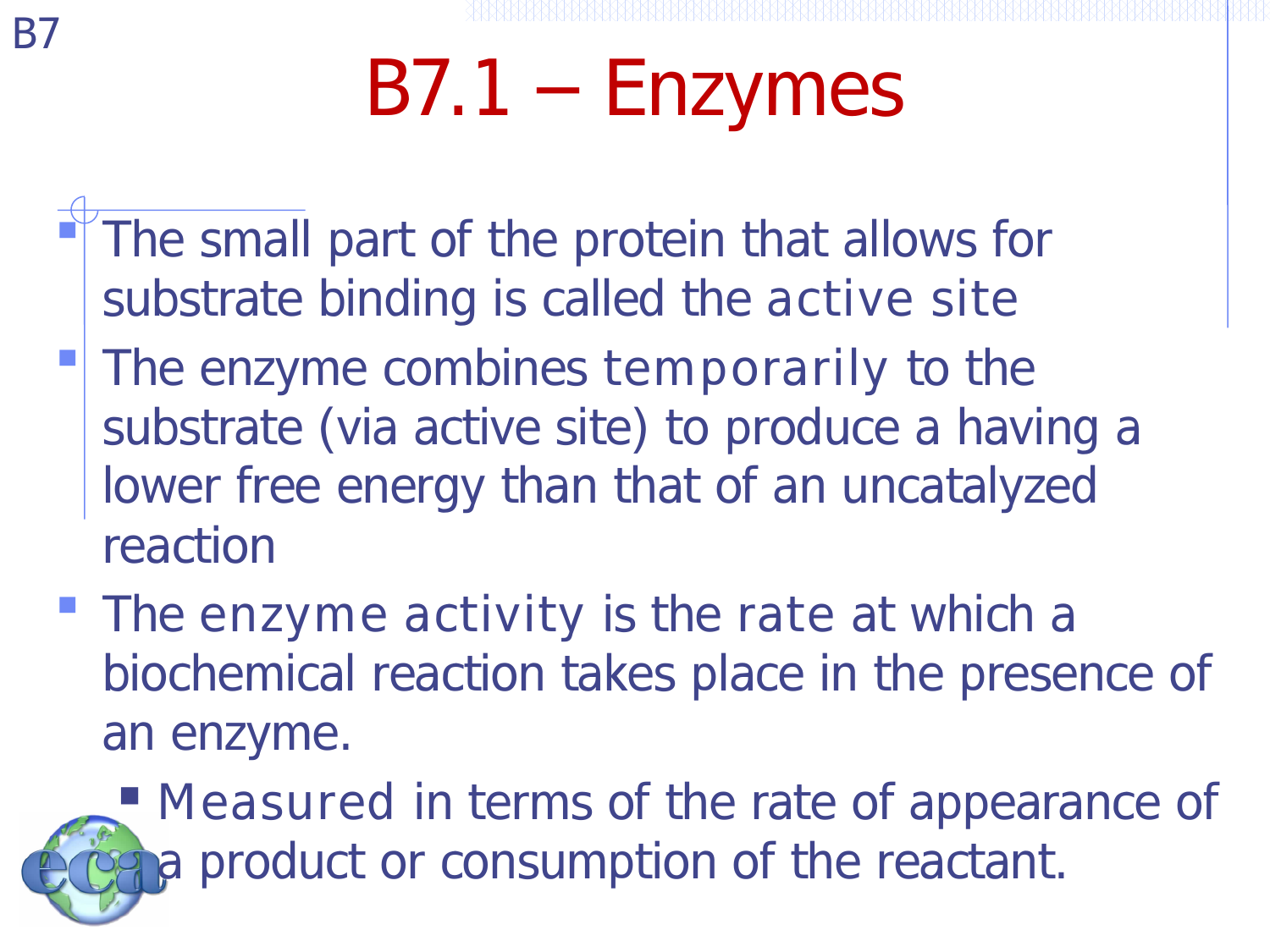

# B7.1 – Enzymes
The small part of the protein that allows for substrate binding is called the active site
The enzyme combines temporarily to the substrate (via active site) to produce a having a lower free energy than that of an uncatalyzed reaction
The enzyme activity is the rate at which a biochemical reaction takes place in the presence of an enzyme.
Measured in terms of the rate of appearance of a product or consumption of the reactant.